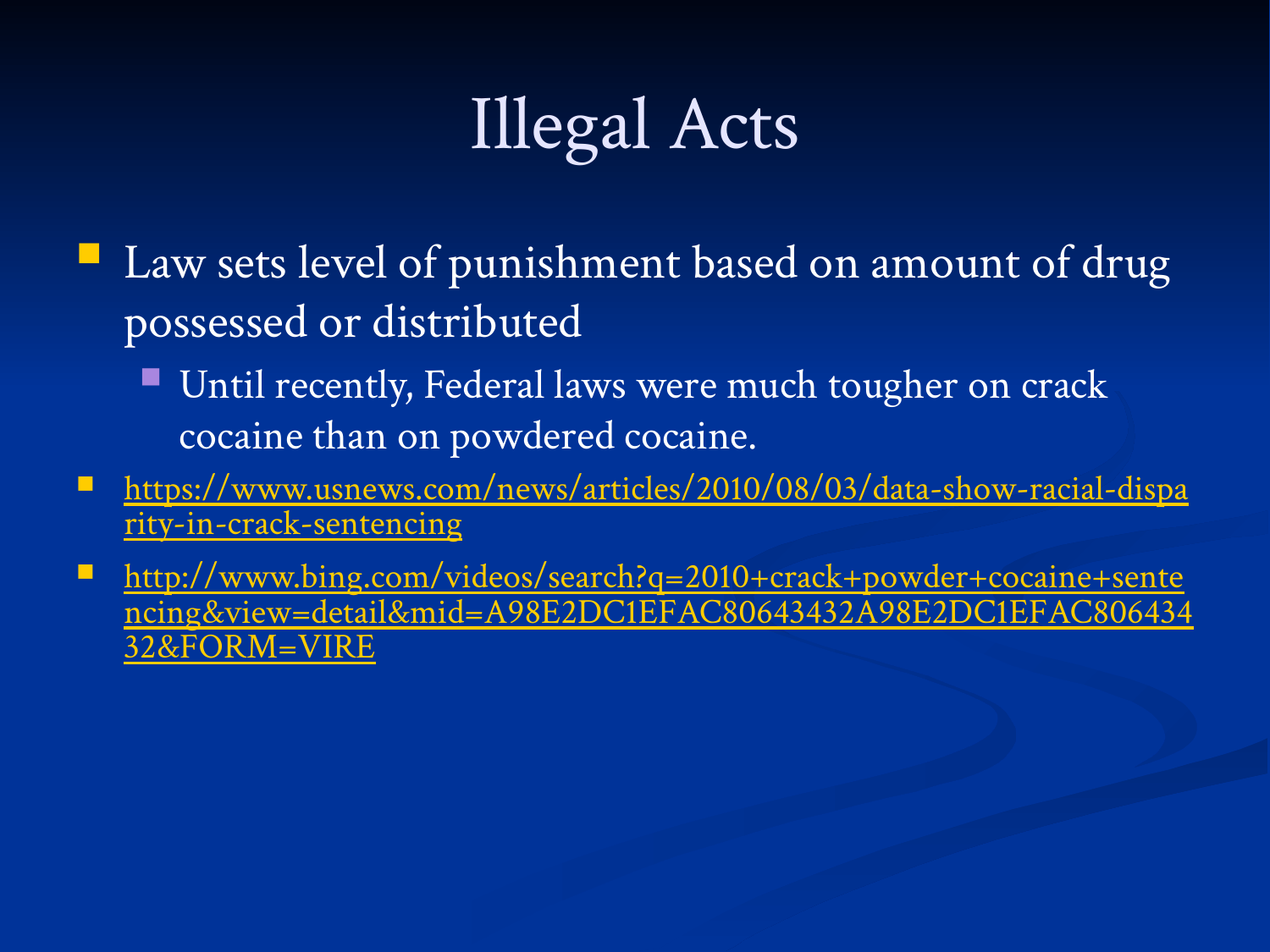

# Illegal Acts
Law sets level of punishment based on amount of drug possessed or distributed
Until recently, Federal laws were much tougher on crack cocaine than on powdered cocaine.
https://www.usnews.com/news/articles/2010/08/03/data-show-racial-disparity-in-crack-sentencing
http://www.bing.com/videos/search?q=2010+crack+powder+cocaine+sentencing&view=detail&mid=A98E2DC1EFAC80643432A98E2DC1EFAC80643432&FORM=VIRE